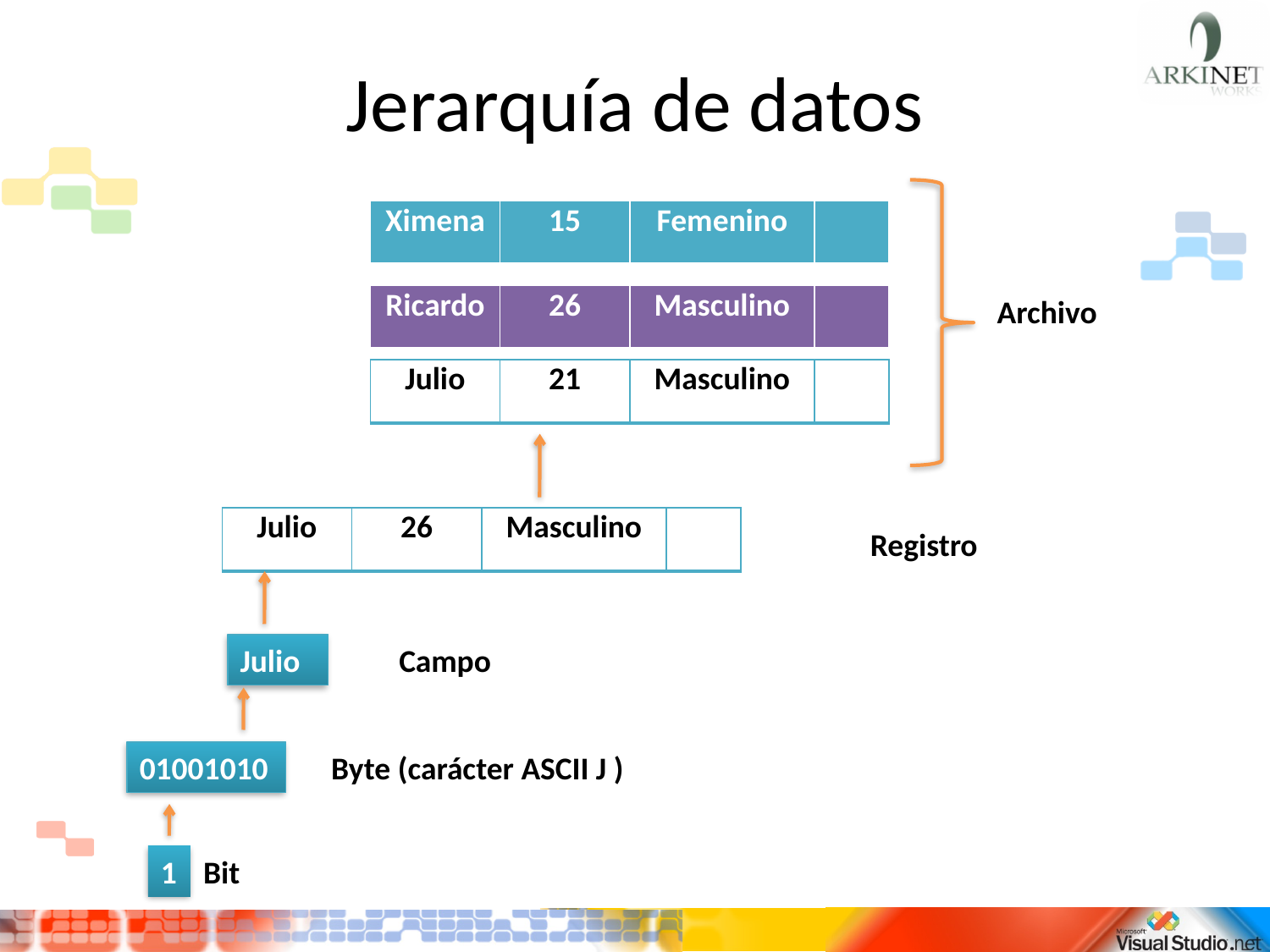

# Jerarquía de datos

| Ximena | 15 | Femenino |  |
| --- | --- | --- | --- |
| Ricardo | 26 | Masculino |  |
| --- | --- | --- | --- |
Archivo
| Julio | 21 | Masculino |  |
| --- | --- | --- | --- |
| Julio | 26 | Masculino |  |
| --- | --- | --- | --- |
Registro
Julio
Campo
01001010
Byte (carácter ASCII J )
1
Bit